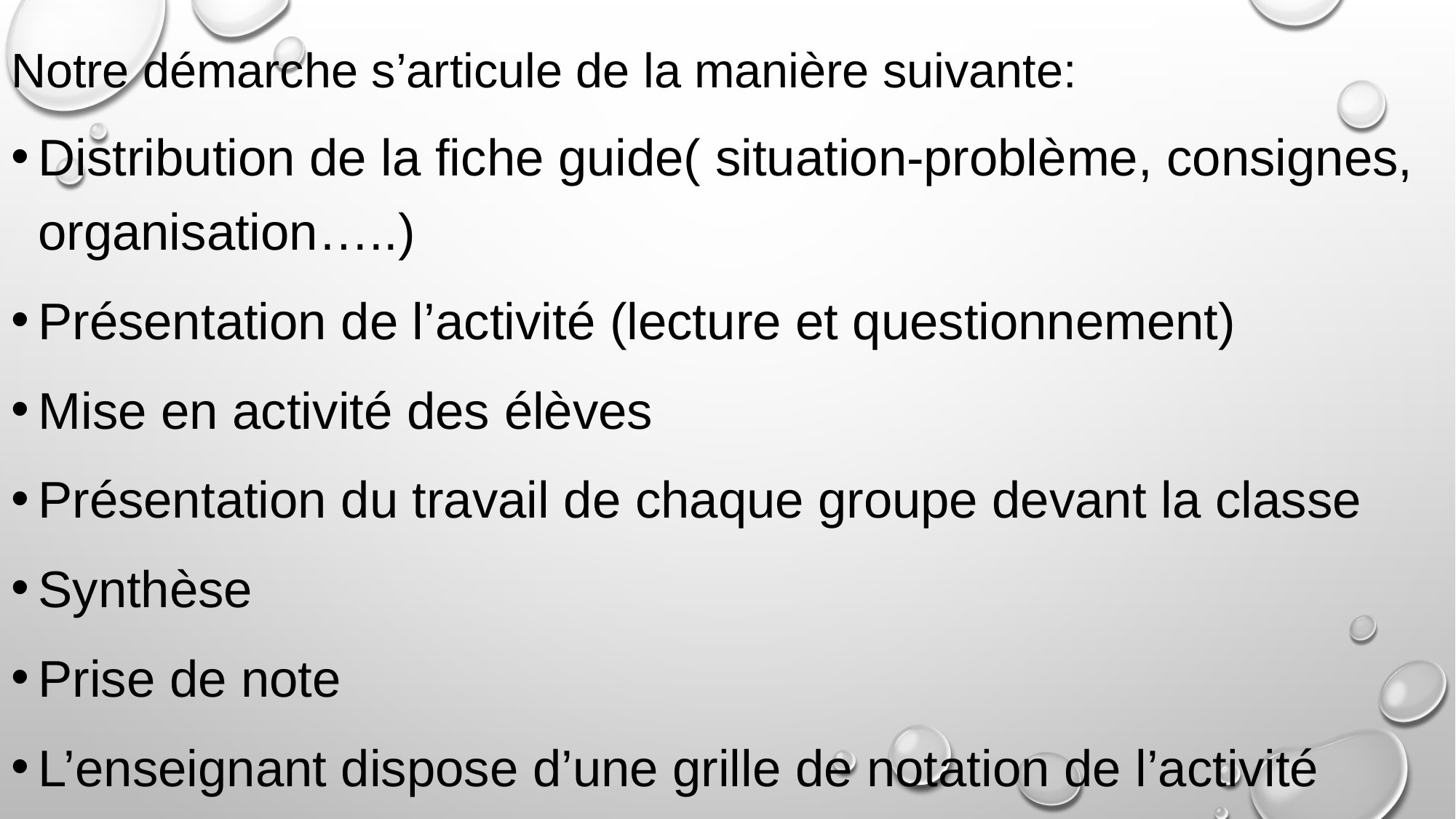

Notre démarche s’articule de la manière suivante:
Distribution de la fiche guide( situation-problème, consignes, organisation…..)
Présentation de l’activité (lecture et questionnement)
Mise en activité des élèves
Présentation du travail de chaque groupe devant la classe
Synthèse
Prise de note
L’enseignant dispose d’une grille de notation de l’activité groupale